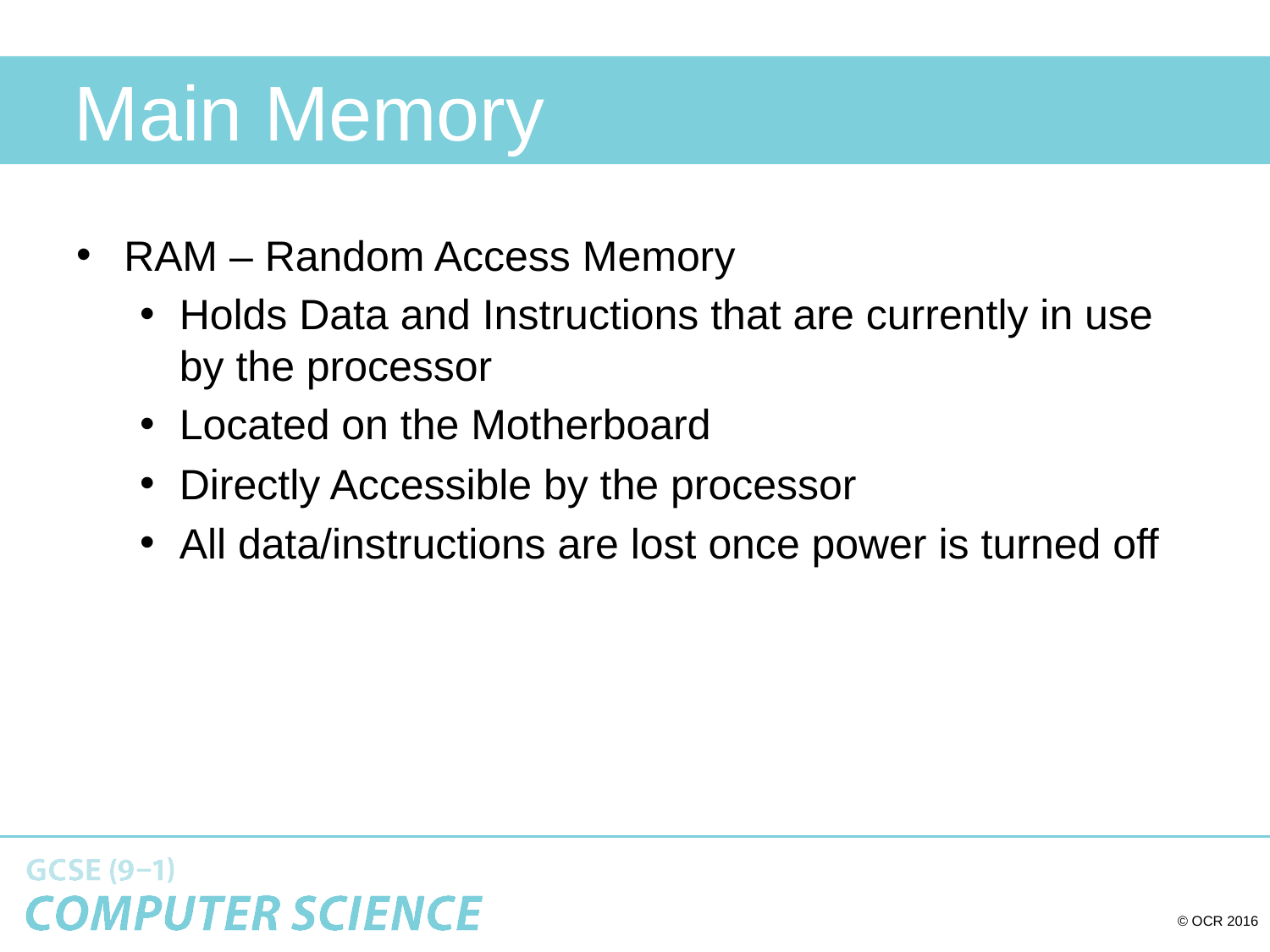

# Main Memory
RAM – Random Access Memory
Holds Data and Instructions that are currently in use by the processor
Located on the Motherboard
Directly Accessible by the processor
All data/instructions are lost once power is turned off